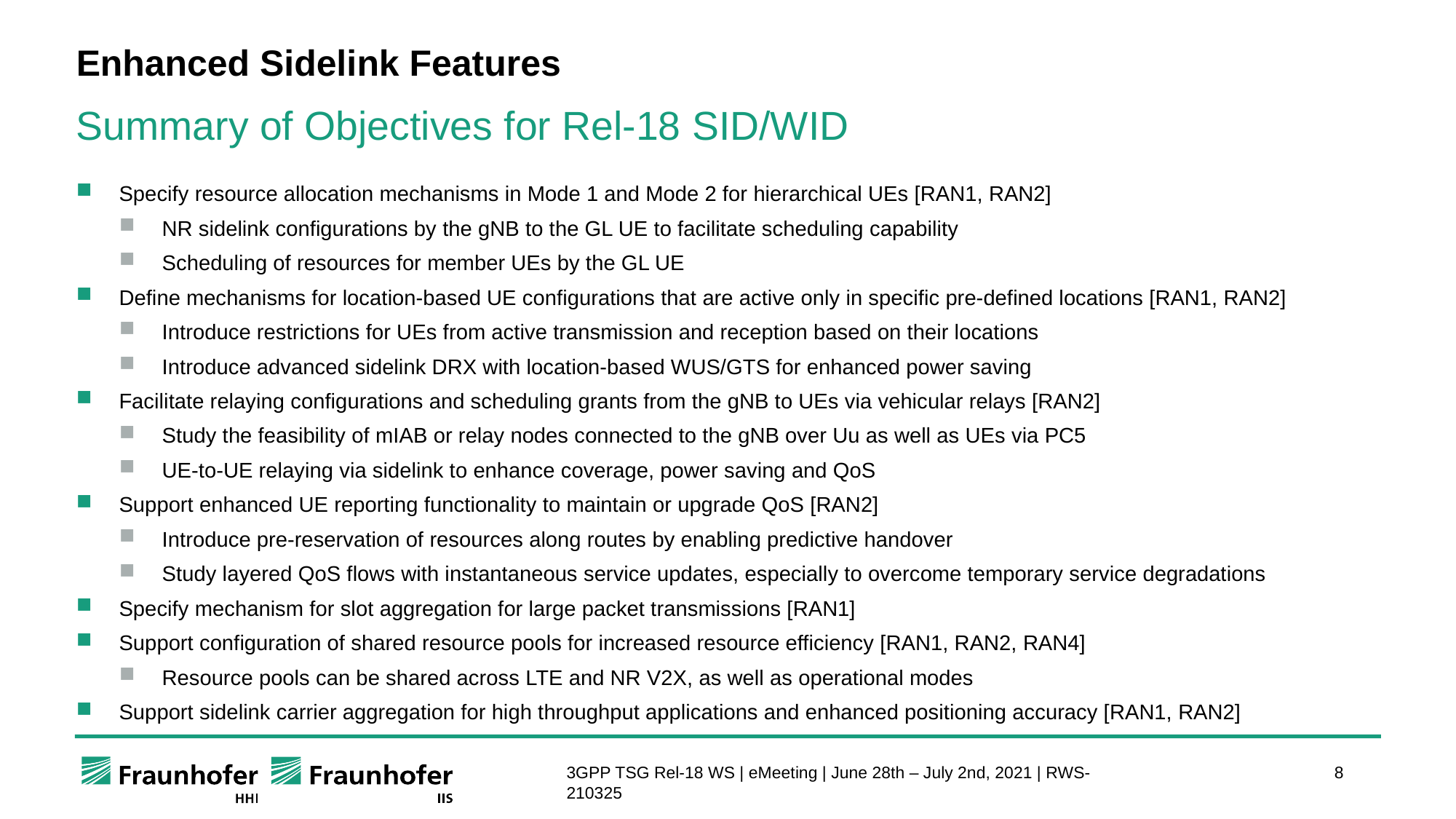

# Enhanced Sidelink Features
Summary of Objectives for Rel-18 SID/WID
Specify resource allocation mechanisms in Mode 1 and Mode 2 for hierarchical UEs [RAN1, RAN2]
NR sidelink configurations by the gNB to the GL UE to facilitate scheduling capability
Scheduling of resources for member UEs by the GL UE
Define mechanisms for location-based UE configurations that are active only in specific pre-defined locations [RAN1, RAN2]
Introduce restrictions for UEs from active transmission and reception based on their locations
Introduce advanced sidelink DRX with location-based WUS/GTS for enhanced power saving
Facilitate relaying configurations and scheduling grants from the gNB to UEs via vehicular relays [RAN2]
Study the feasibility of mIAB or relay nodes connected to the gNB over Uu as well as UEs via PC5
UE-to-UE relaying via sidelink to enhance coverage, power saving and QoS
Support enhanced UE reporting functionality to maintain or upgrade QoS [RAN2]
Introduce pre-reservation of resources along routes by enabling predictive handover
Study layered QoS flows with instantaneous service updates, especially to overcome temporary service degradations
Specify mechanism for slot aggregation for large packet transmissions [RAN1]
Support configuration of shared resource pools for increased resource efficiency [RAN1, RAN2, RAN4]
Resource pools can be shared across LTE and NR V2X, as well as operational modes
Support sidelink carrier aggregation for high throughput applications and enhanced positioning accuracy [RAN1, RAN2]